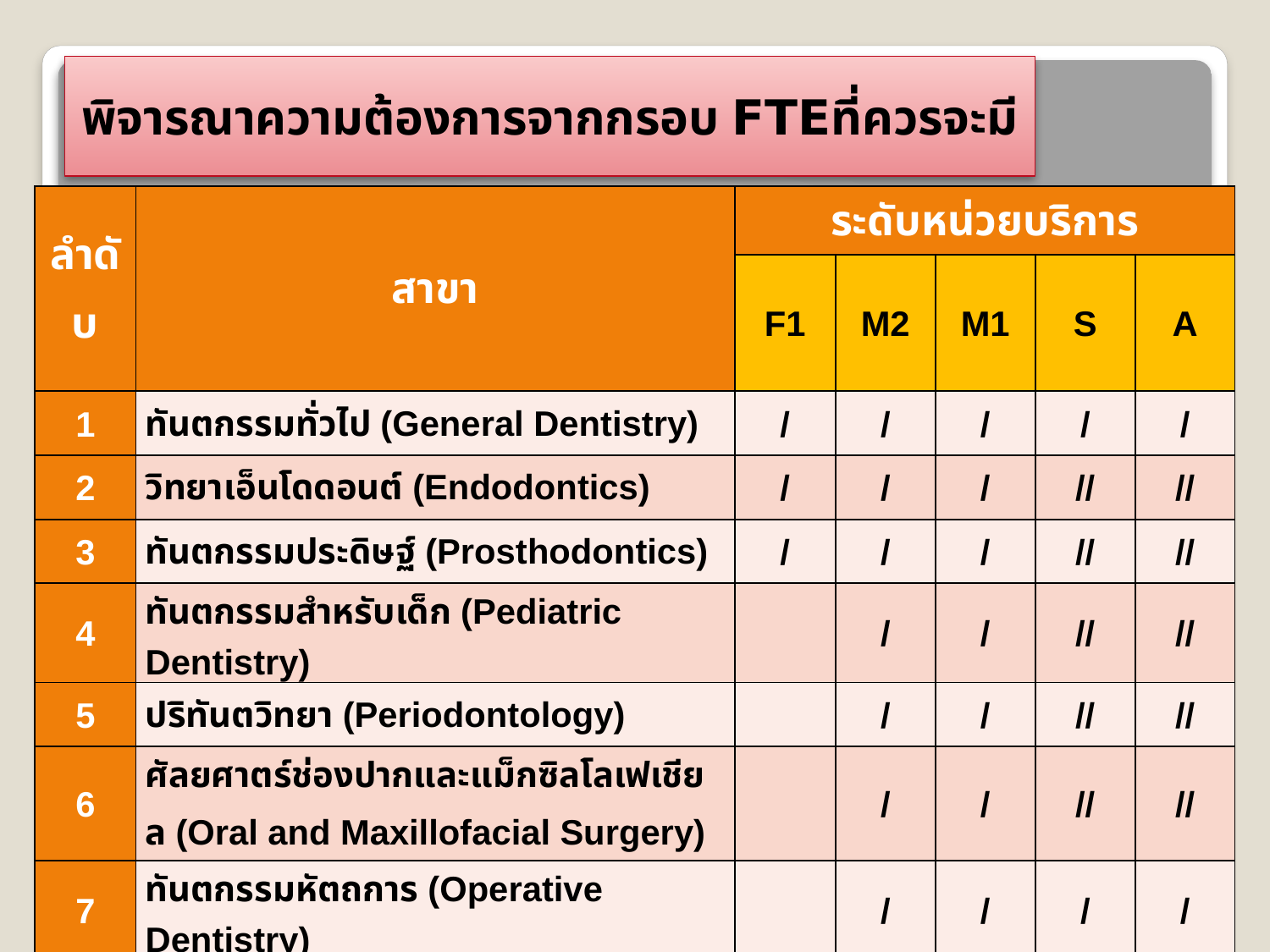

# พิจารณาความต้องการจากกรอบ FTEที่ควรจะมี
| ลำดับ | สาขา | ระดับหน่วยบริการ |  |  |  |  |
| --- | --- | --- | --- | --- | --- | --- |
|  |  | F1 | M2 | M1 | S | A |
| 1 | ทันตกรรมทั่วไป (General Dentistry) | / | / | / | / | / |
| 2 | วิทยาเอ็นโดดอนต์ (Endodontics) | / | / | / | // | // |
| 3 | ทันตกรรมประดิษฐ์ (Prosthodontics) | / | / | / | // | // |
| 4 | ทันตกรรมสำหรับเด็ก (Pediatric Dentistry) |  | / | / | // | // |
| 5 | ปริทันตวิทยา (Periodontology) |  | / | / | // | // |
| 6 | ศัลยศาตร์ช่องปากและแม็กซิลโลเฟเชียล (Oral and Maxillofacial Surgery) |  | / | / | // | // |
| 7 | ทันตกรรมหัตถการ (Operative Dentistry) |  | / | / | / | / |
| 8 | ทันตกรรมจัดฟัน (Orthodontics) |  |  | / | / | // |
| 9 | วิทยาการวินิจฉัยโรคช่องปาก (Oral Diagnostic Sciences) |  |  |  | / | / |